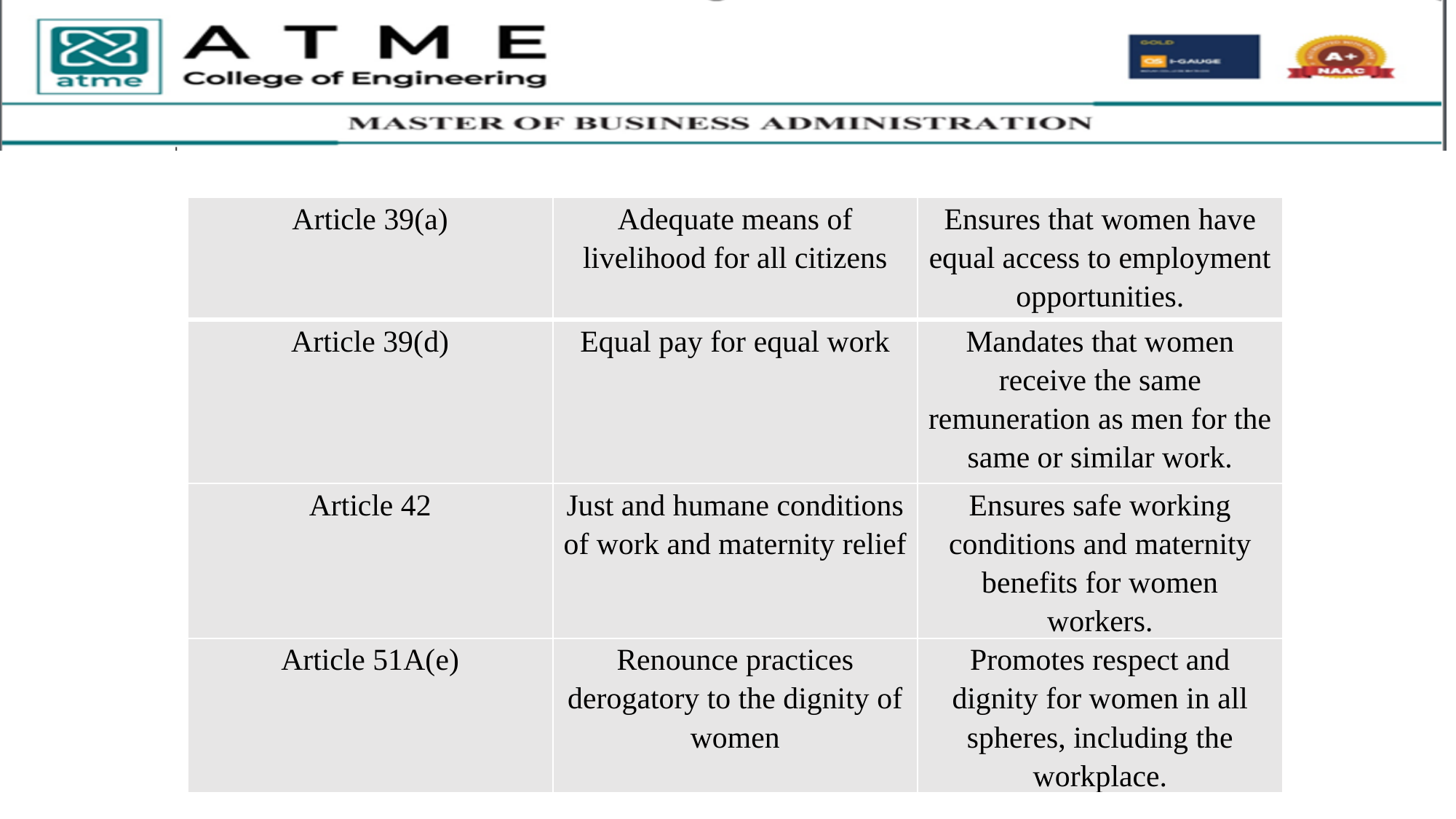

| Article 39(a) | Adequate means of livelihood for all citizens | Ensures that women have equal access to employment opportunities. |
| --- | --- | --- |
| Article 39(d) | Equal pay for equal work | Mandates that women receive the same remuneration as men for the same or similar work. |
| Article 42 | Just and humane conditions of work and maternity relief | Ensures safe working conditions and maternity benefits for women workers. |
| Article 51A(e) | Renounce practices derogatory to the dignity of women | Promotes respect and dignity for women in all spheres, including the workplace. |